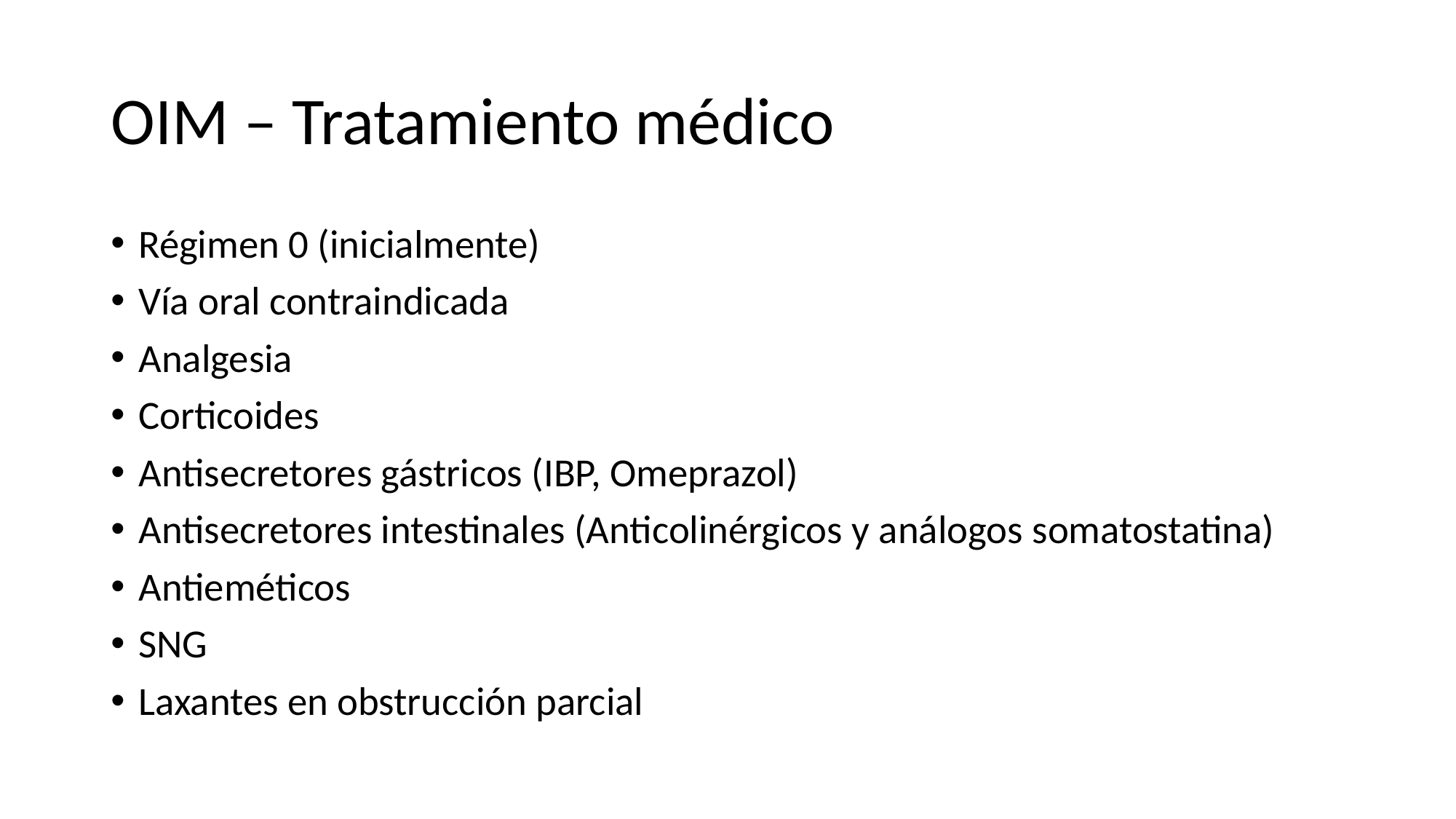

# OIM – Tratamiento médico
Régimen 0 (inicialmente)
Vía oral contraindicada
Analgesia
Corticoides
Antisecretores gástricos (IBP, Omeprazol)
Antisecretores intestinales (Anticolinérgicos y análogos somatostatina)
Antieméticos
SNG
Laxantes en obstrucción parcial